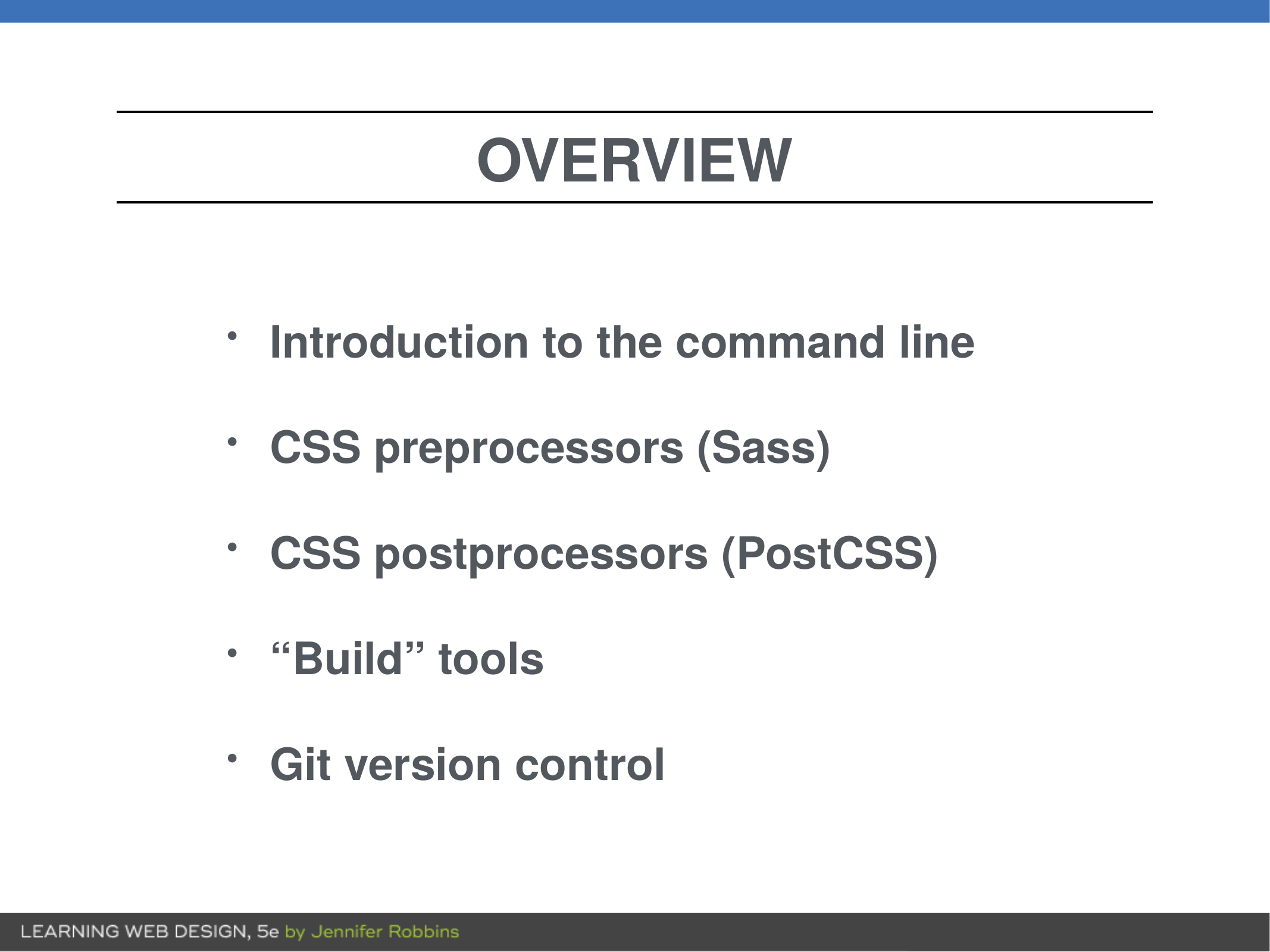

Introduction to the command line
CSS preprocessors (Sass)
CSS postprocessors (PostCSS)
“Build” tools
Git version control